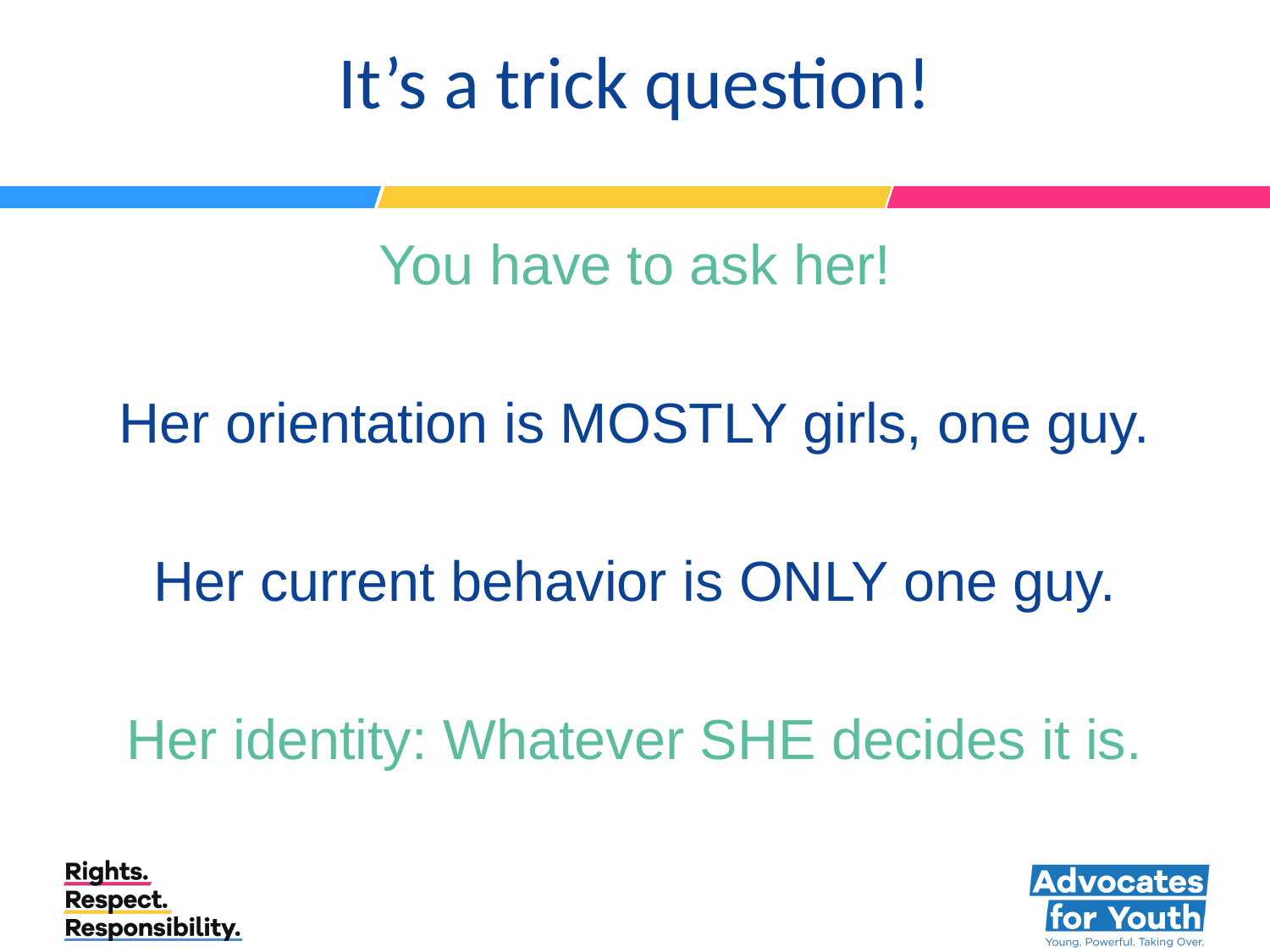

# It’s a trick question!
You have to ask her!

Her orientation is MOSTLY girls, one guy.

Her current behavior is ONLY one guy.

Her identity: Whatever SHE decides it is.